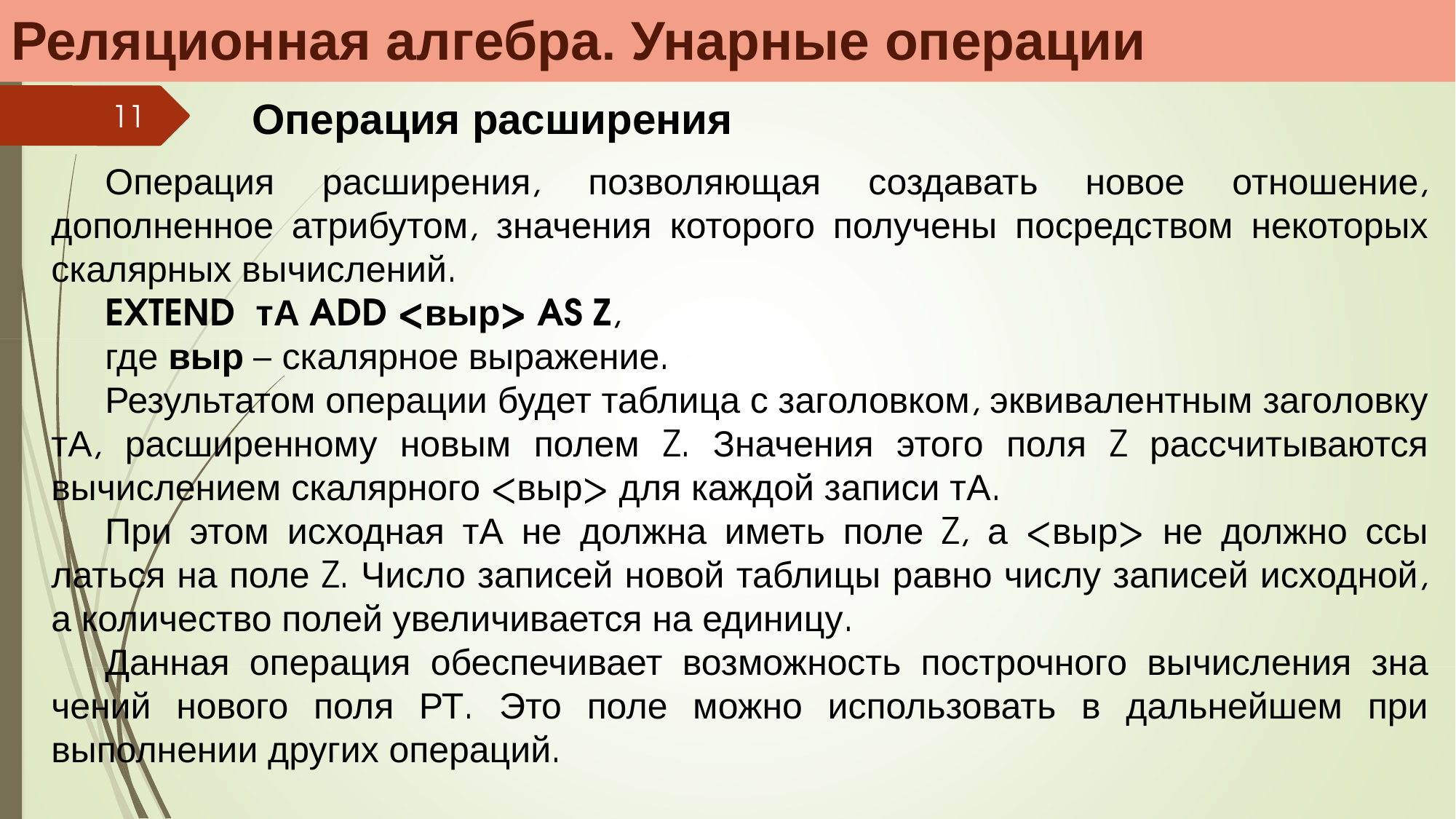

Реляционная алгебра. Унарные операции
Операция расширения
11
Операция расширения, позволяющая создавать новое отношение, дополненное атрибутом, значения которого получены посредством некоторых скалярных вычислений.
EXTEND  тА ADD <выр> AS Z,
где выр – скалярное выражение.
Результатом операции будет таблица с заголовком, эквивалентным заго­ловку тА, расширенному новым полем Z. Значения этого поля Z рассчитываются вычислением скалярного <выр> для каждой записи тА.
При этом исходная тА не должна иметь поле Z, а <выр> не должно ссы­латься на поле Z. Число записей новой таблицы равно числу записей исходной, а количество полей увеличивается на единицу.
Данная операция обеспечивает возможность построчного вычисления зна­чений нового поля РТ. Это поле можно использовать в дальнейшем при выполнении других операций.